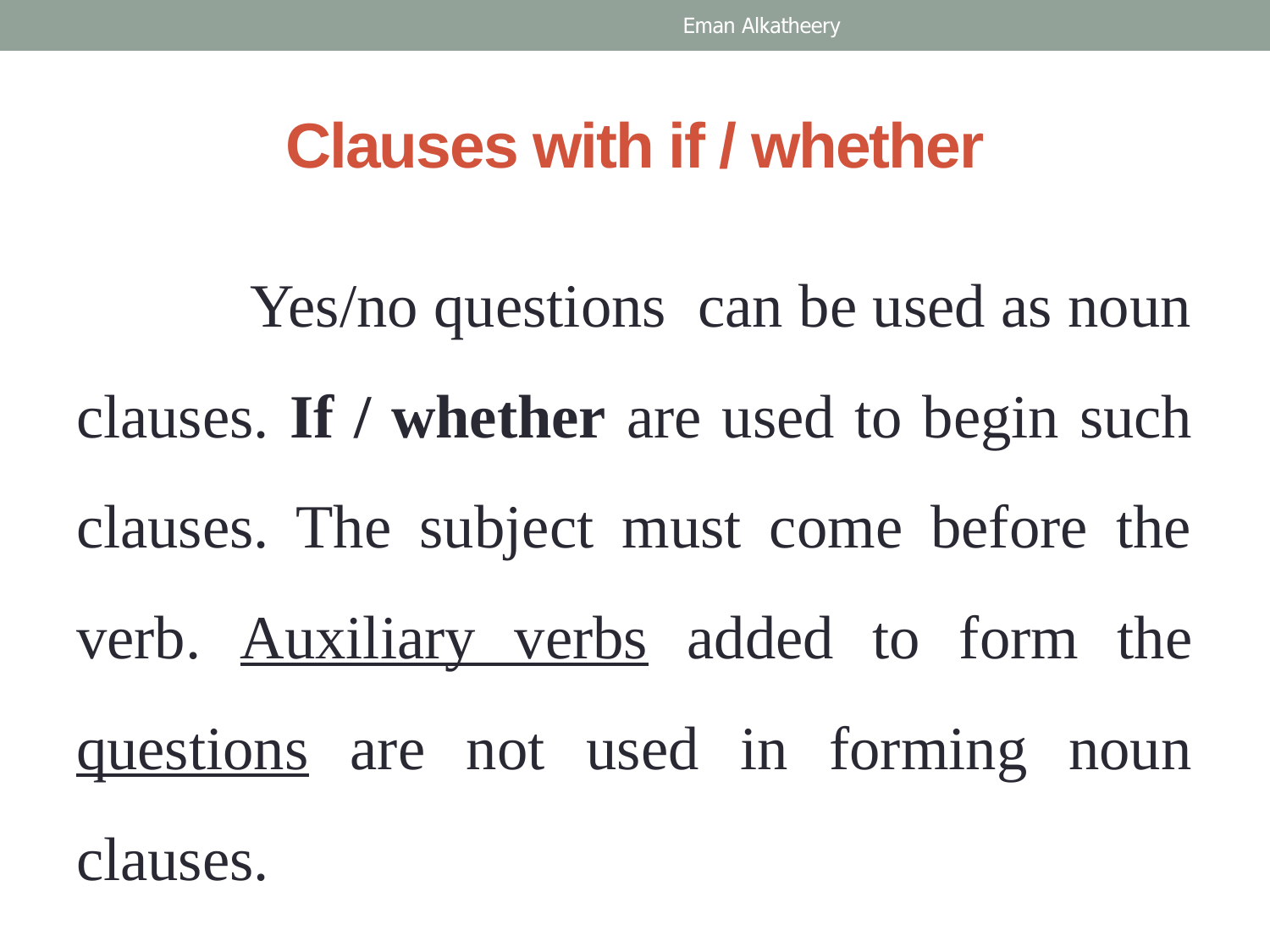

Eman Alkatheery
# Clauses with if / whether
           Yes/no questions  can be used as noun clauses. If / whether are used to begin such clauses. The subject must come before the verb. Auxiliary verbs added to form the questions are not used in forming noun clauses.